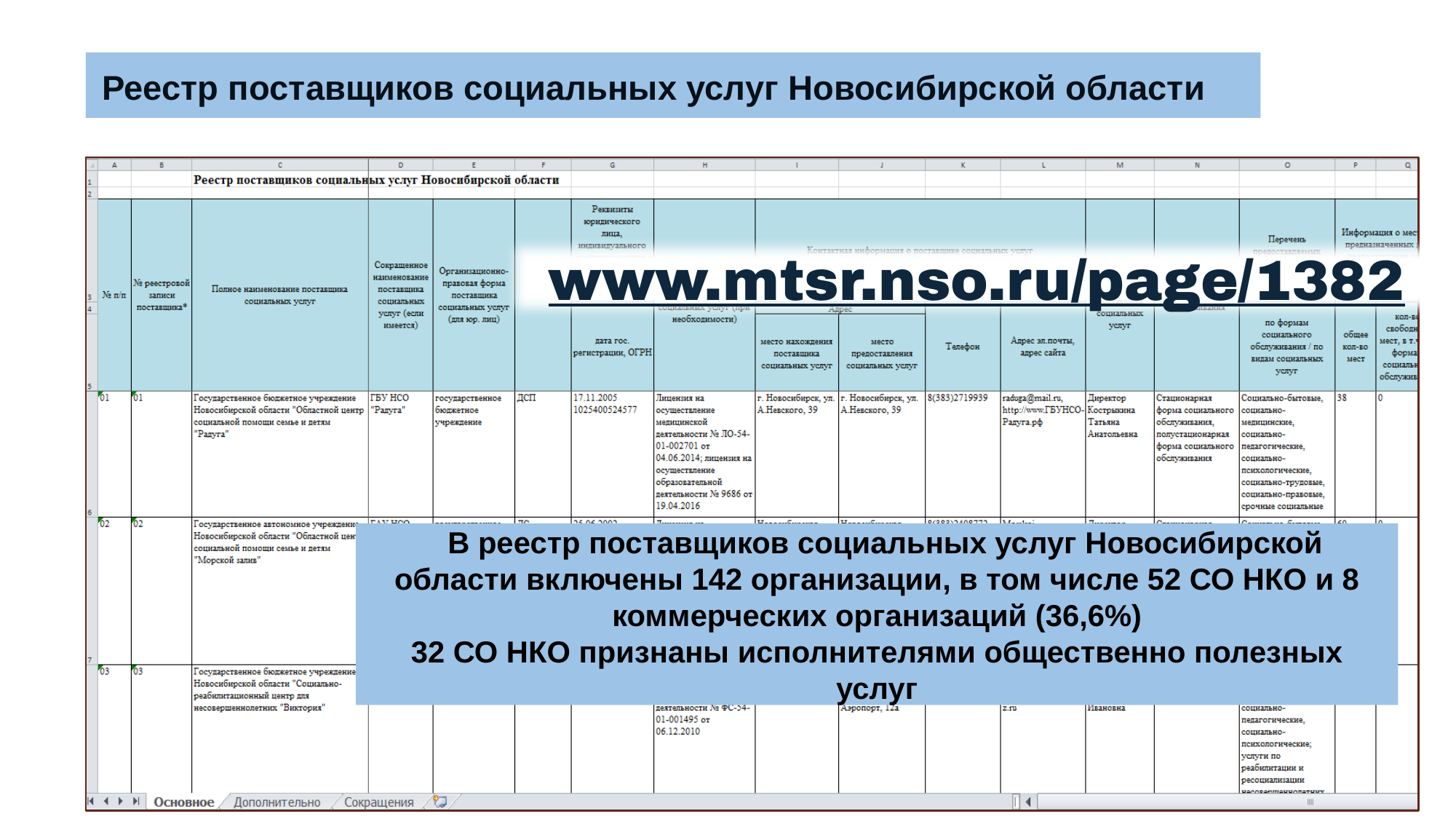

Реестр поставщиков социальных услуг Новосибирской области

www.mtsr.nso.ru/page/1382
  В реестр поставщиков социальных услуг Новосибирской области включены 142 организации, в том числе 52 СО НКО и 8 коммерческих организаций (36,6%)
32 СО НКО признаны исполнителями общественно полезных услуг